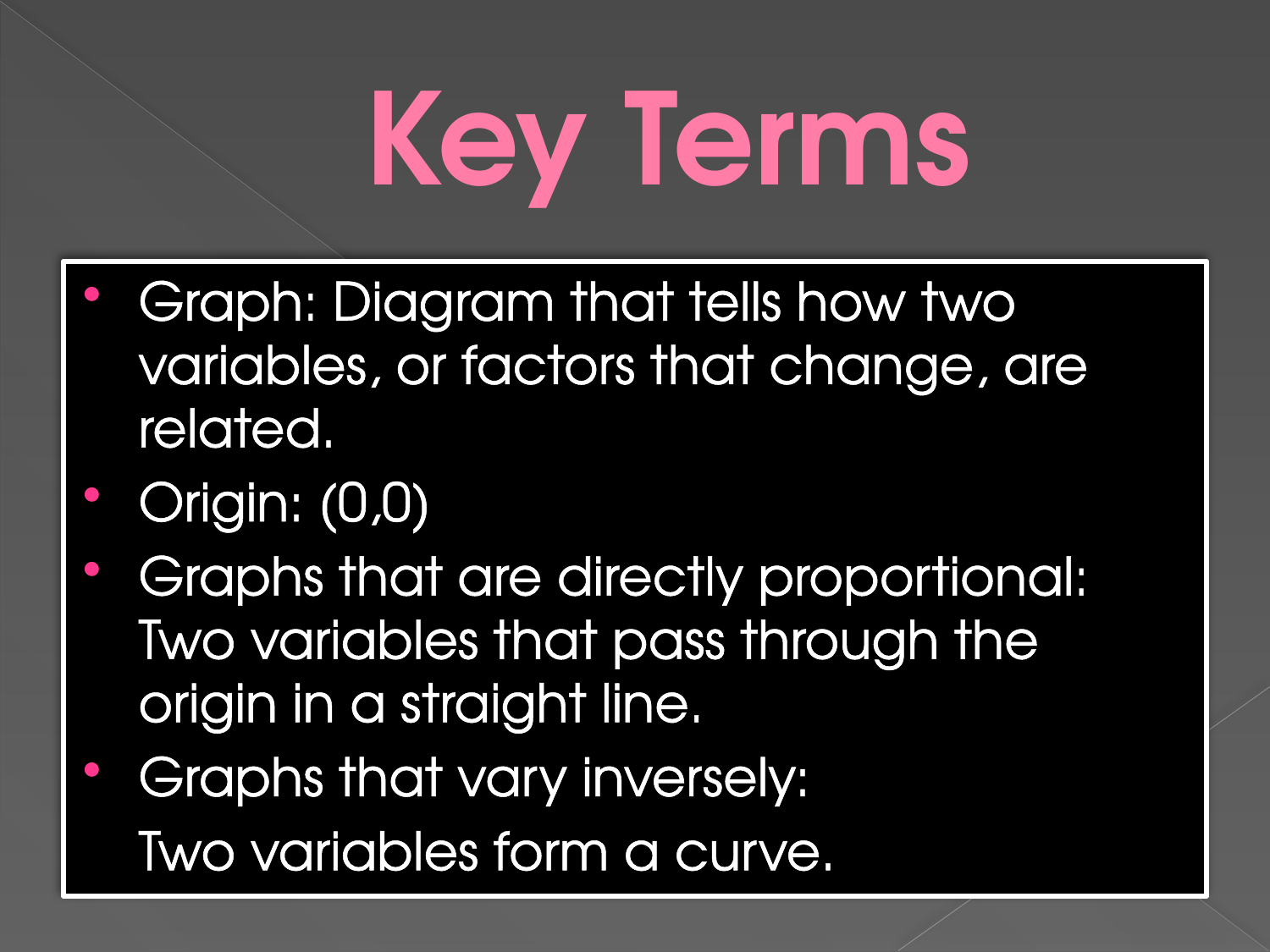

# Key Terms
Graph: Diagram that tells how two variables, or factors that change, are related.
Origin: (0,0)
Graphs that are directly proportional: Two variables that pass through the origin in a straight line.
Graphs that vary inversely:
	Two variables form a curve.